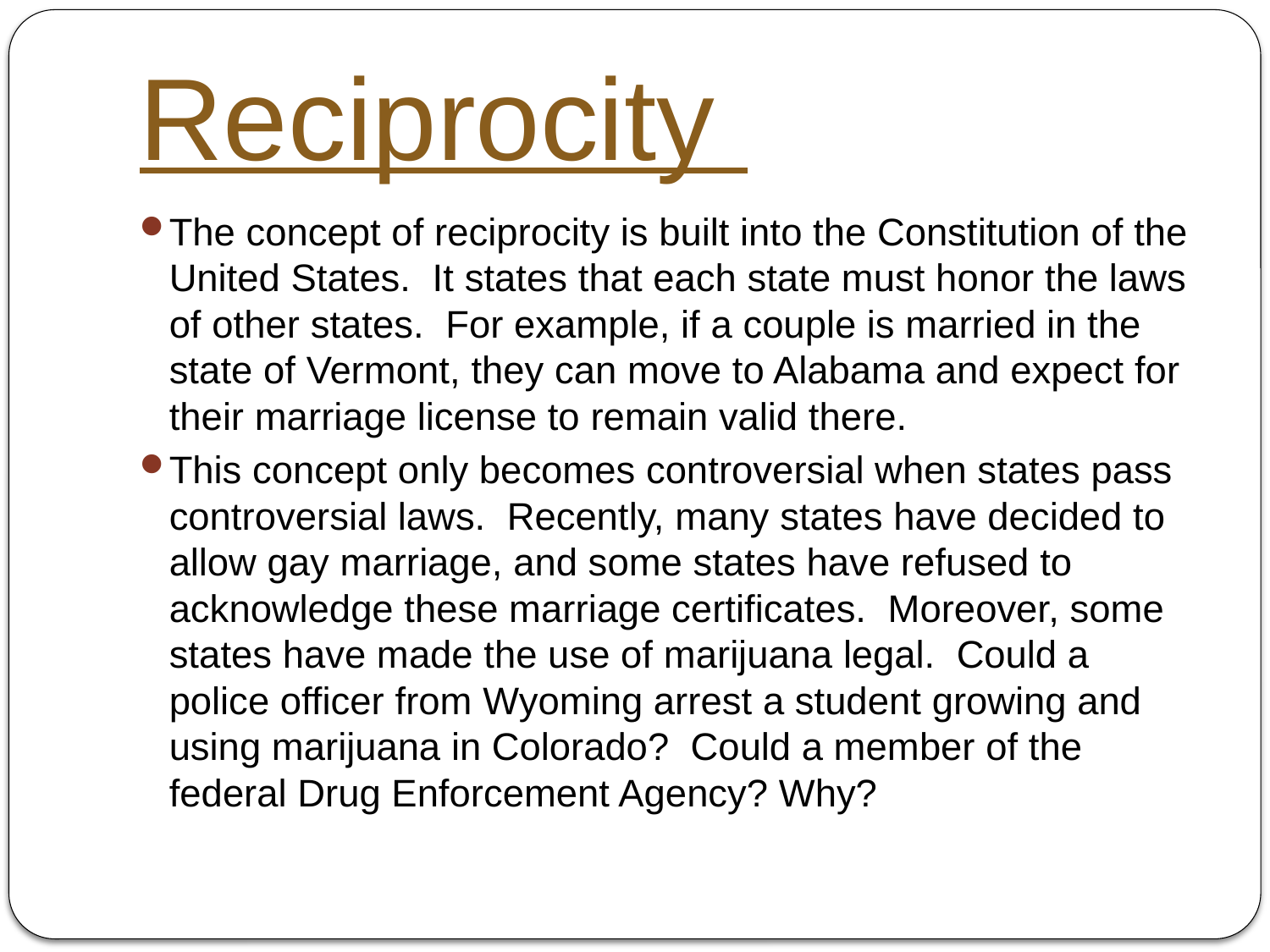

# Reciprocity
The concept of reciprocity is built into the Constitution of the United States.  It states that each state must honor the laws of other states.  For example, if a couple is married in the state of Vermont, they can move to Alabama and expect for their marriage license to remain valid there.
This concept only becomes controversial when states pass controversial laws.  Recently, many states have decided to allow gay marriage, and some states have refused to acknowledge these marriage certificates.  Moreover, some states have made the use of marijuana legal.  Could a police officer from Wyoming arrest a student growing and using marijuana in Colorado?  Could a member of the federal Drug Enforcement Agency? Why?